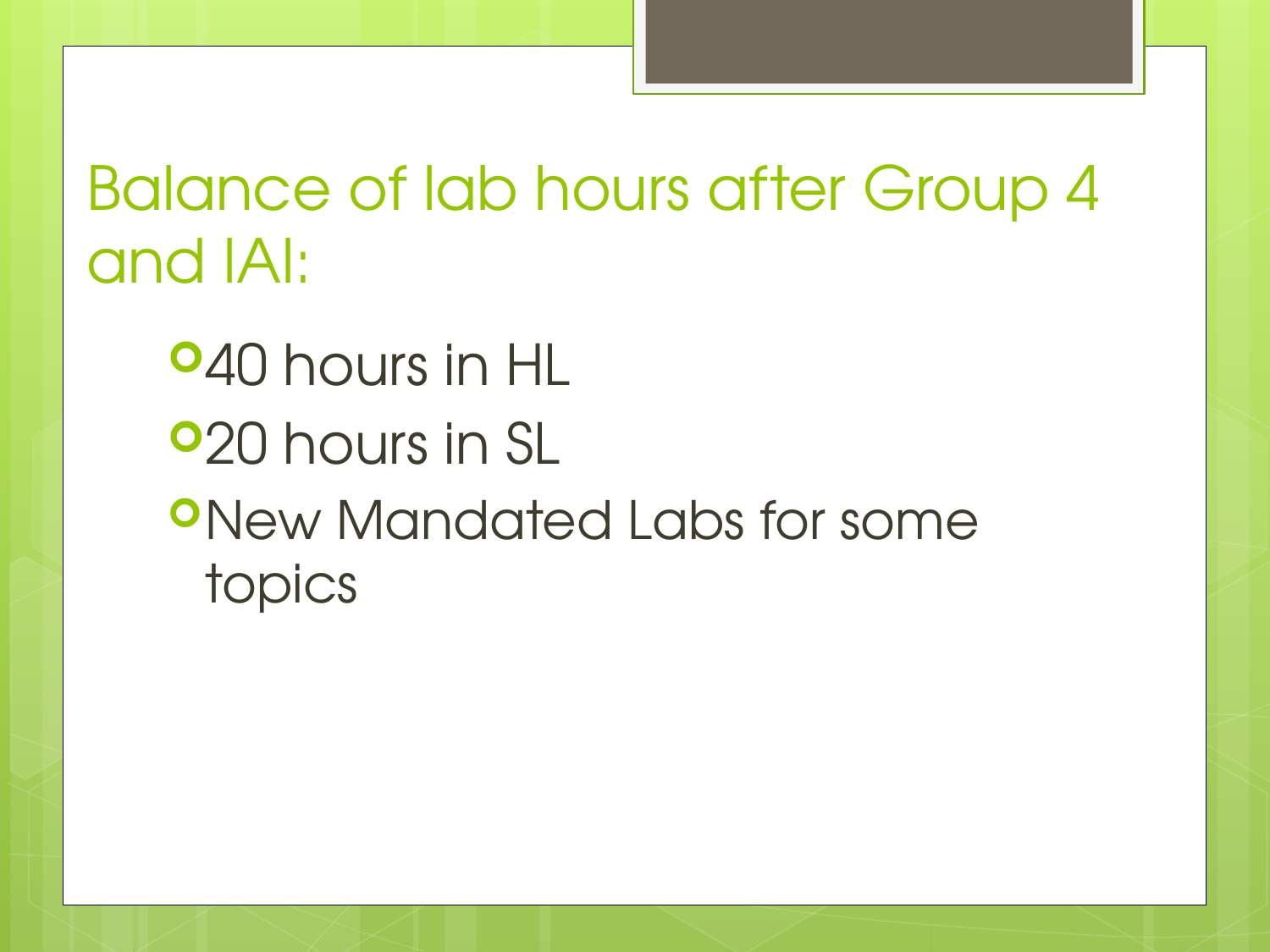

# Balance of lab hours after Group 4 and IAI:
40 hours in HL
20 hours in SL
New Mandated Labs for some topics